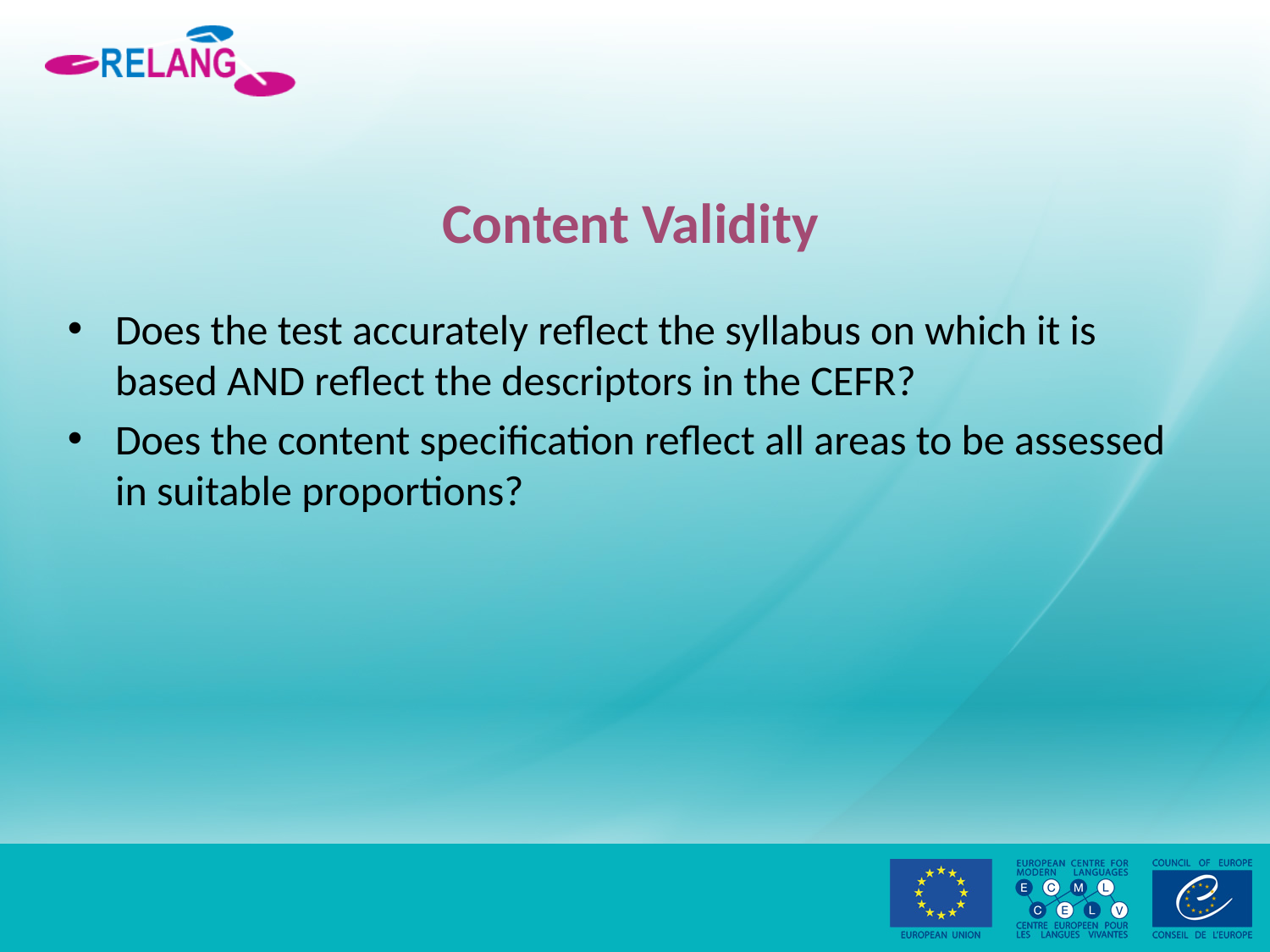

# Content Validity
Does the test accurately reflect the syllabus on which it is based AND reflect the descriptors in the CEFR?
Does the content specification reflect all areas to be assessed in suitable proportions?